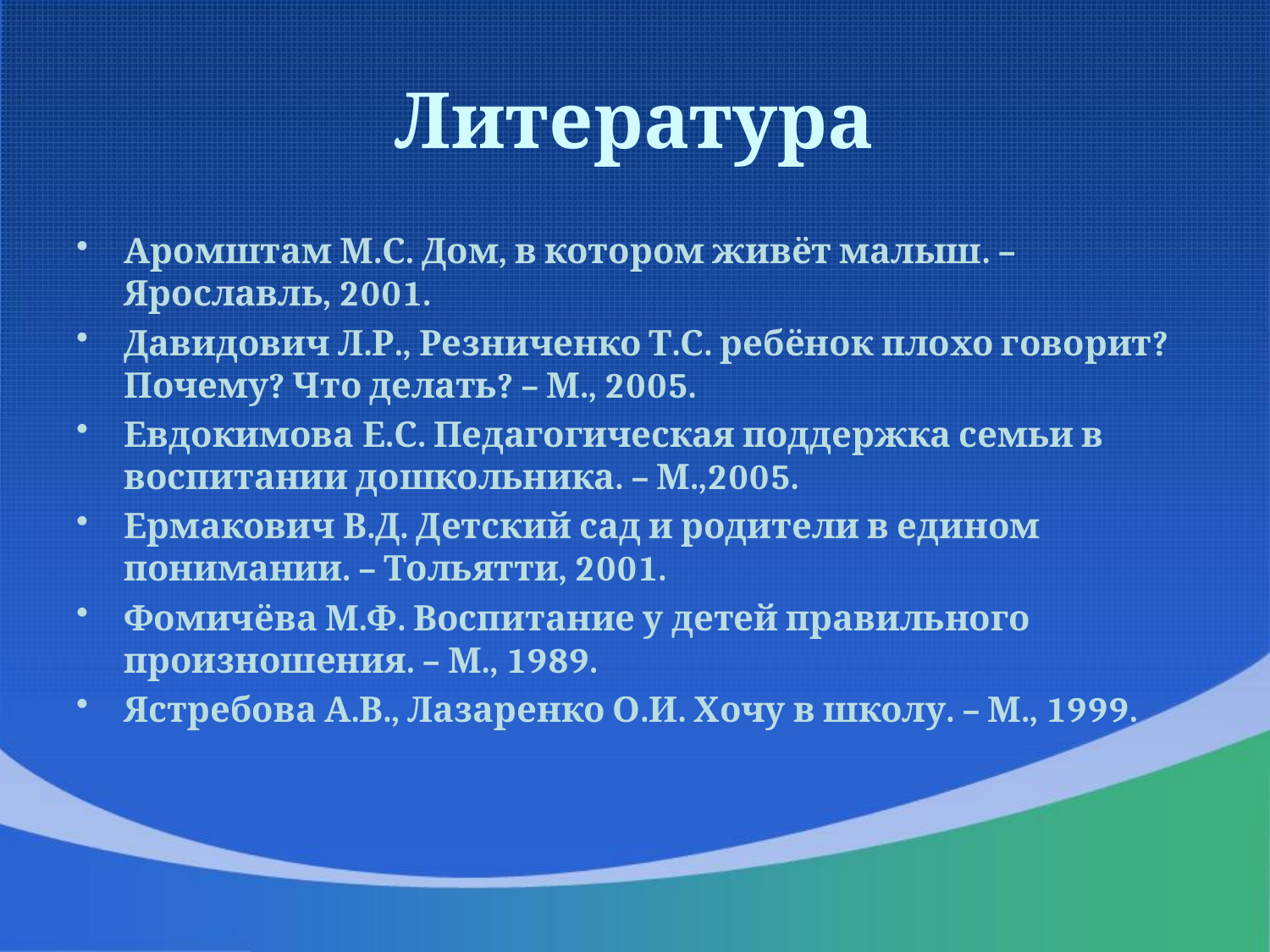

# Литература
Аромштам М.С. Дом, в котором живёт малыш. – Ярославль, 2001.
Давидович Л.Р., Резниченко Т.С. ребёнок плохо говорит? Почему? Что делать? – М., 2005.
Евдокимова Е.С. Педагогическая поддержка семьи в воспитании дошкольника. – М.,2005.
Ермакович В.Д. Детский сад и родители в едином понимании. – Тольятти, 2001.
Фомичёва М.Ф. Воспитание у детей правильного произношения. – М., 1989.
Ястребова А.В., Лазаренко О.И. Хочу в школу. – М., 1999.